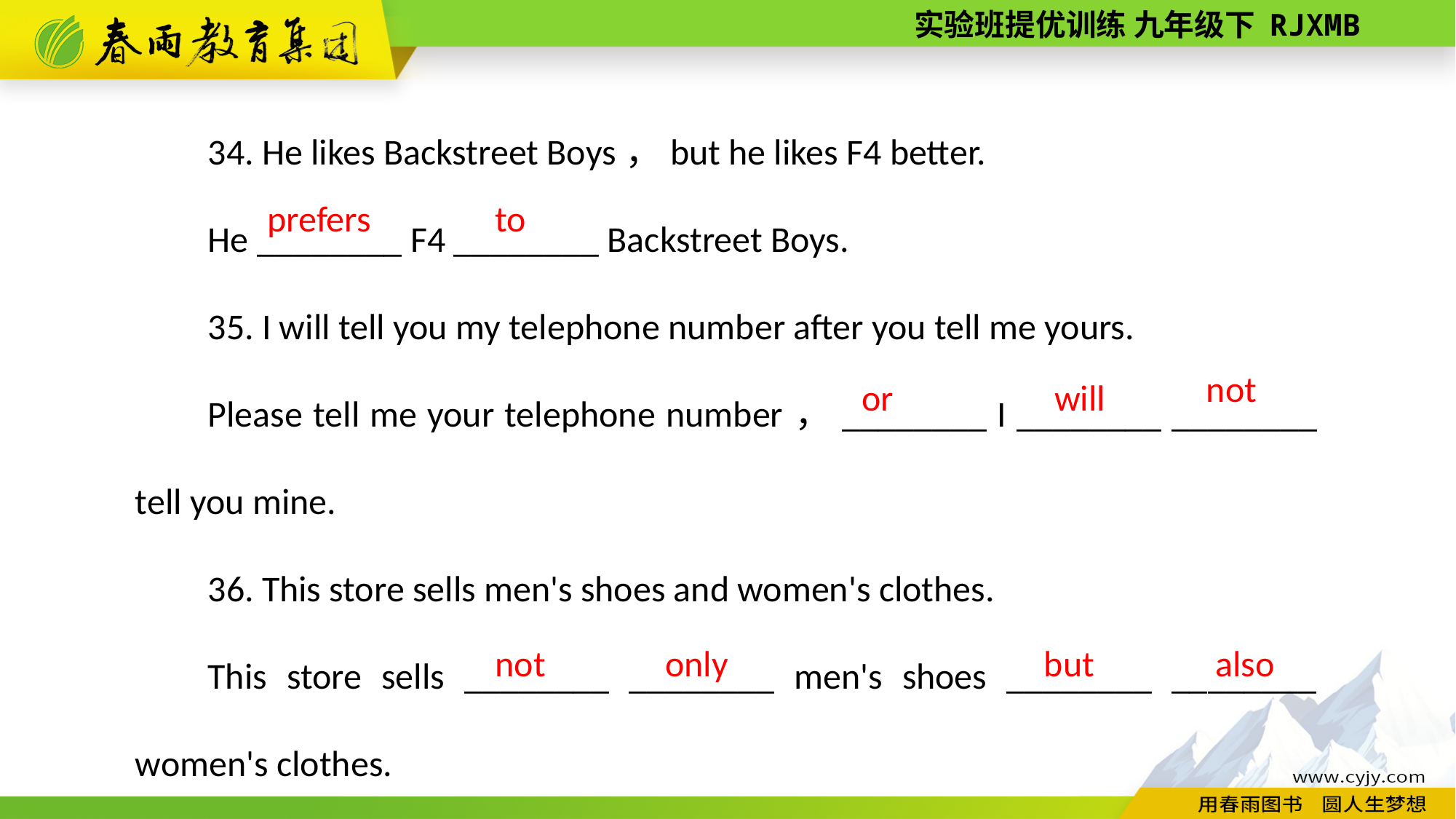

34. He likes Backstreet Boys，but he likes F4 better.
He ________ F4 ________ Backstreet Boys.
35. I will tell you my telephone number after you tell me yours.
Please tell me your telephone number，________ I ________ ________ tell you mine.
36. This store sells men's shoes and women's clothes.
This store sells ________ ________ men's shoes ________ ________ women's clothes.
to
prefers
not
will
or
also
but
not
only